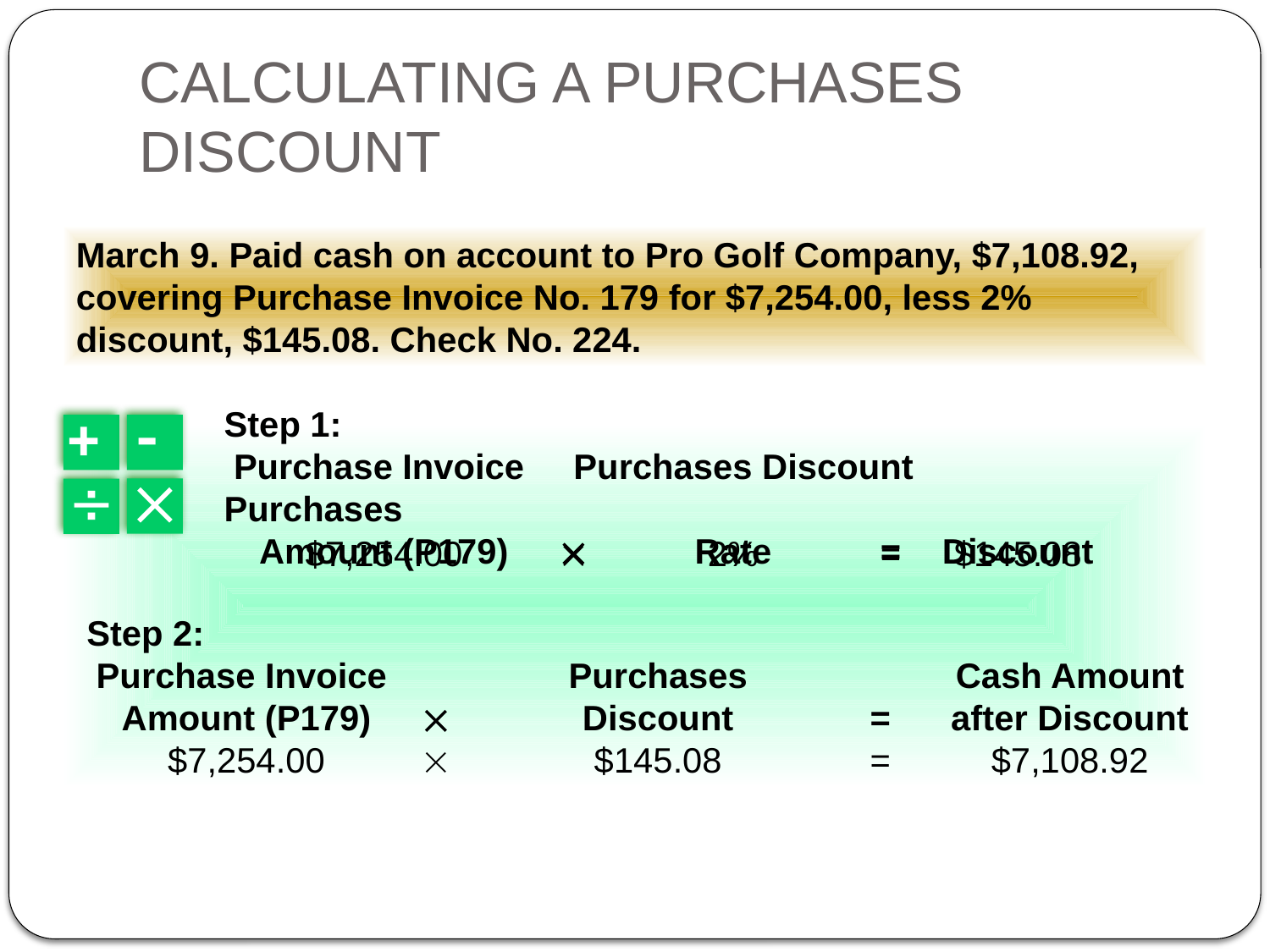

# CALCULATING A PURCHASES DISCOUNT
March 9. Paid cash on account to Pro Golf Company, $7,108.92, covering Purchase Invoice No. 179 for $7,254.00, less 2% discount, $145.08. Check No. 224.
Step 1:
	Purchase Invoice 		Purchases Discount		 Purchases
	Amount (P179)	×	Rate	=	Discount
+
−
×
÷

	$7,254.00	×	2%	=	$145.08
Step 2:
	Purchase Invoice 		 Purchases 		Cash Amount
	 Amount (P179) 	×	Discount	=	after Discount
	 $7,254.00 	×	 $145.08 	=	$7,108.92
Lesson 18-2, page 462